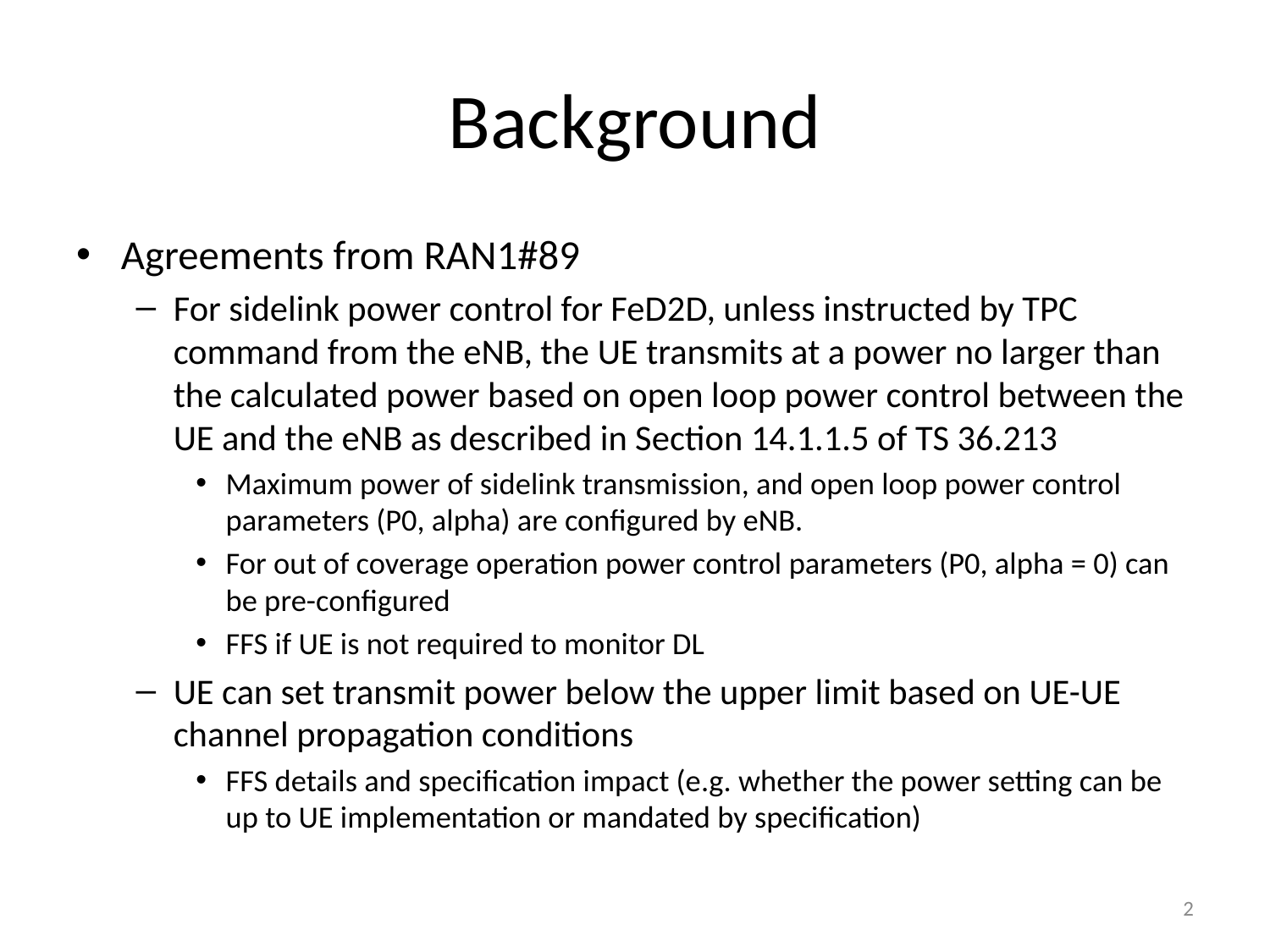

# Background
Agreements from RAN1#89
For sidelink power control for FeD2D, unless instructed by TPC command from the eNB, the UE transmits at a power no larger than the calculated power based on open loop power control between the UE and the eNB as described in Section 14.1.1.5 of TS 36.213
Maximum power of sidelink transmission, and open loop power control parameters (P0, alpha) are configured by eNB.
For out of coverage operation power control parameters (P0, alpha = 0) can be pre-configured
FFS if UE is not required to monitor DL
UE can set transmit power below the upper limit based on UE-UE channel propagation conditions
FFS details and specification impact (e.g. whether the power setting can be up to UE implementation or mandated by specification)
2